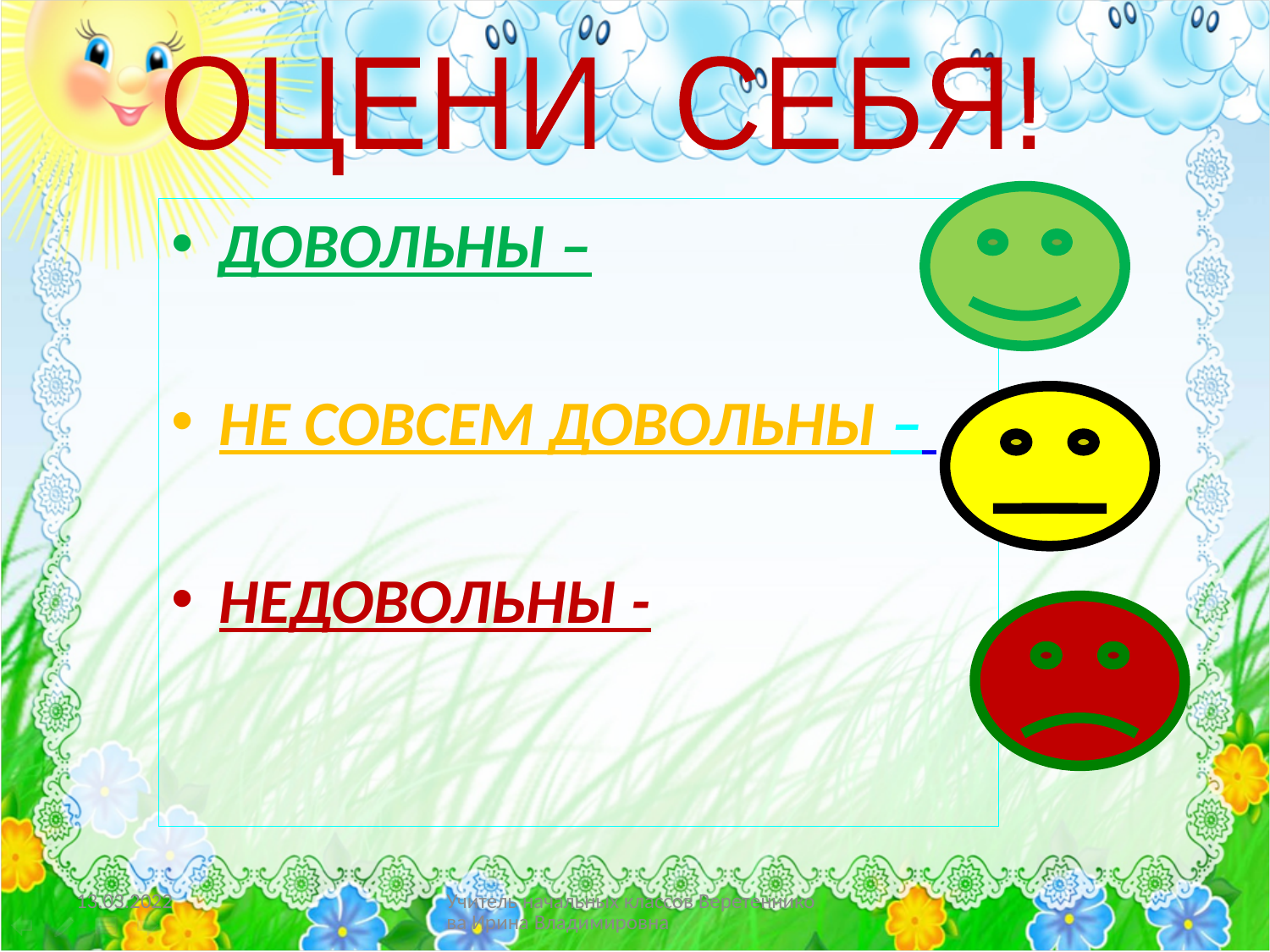

ОЦЕНИ  СЕБЯ!

ДОВОЛЬНЫ –

НЕ СОВСЕМ ДОВОЛЬНЫ –

НЕДОВОЛЬНЫ -

13.03.2022
Учитель начальных классов Веретенникова Ирина Владимировна